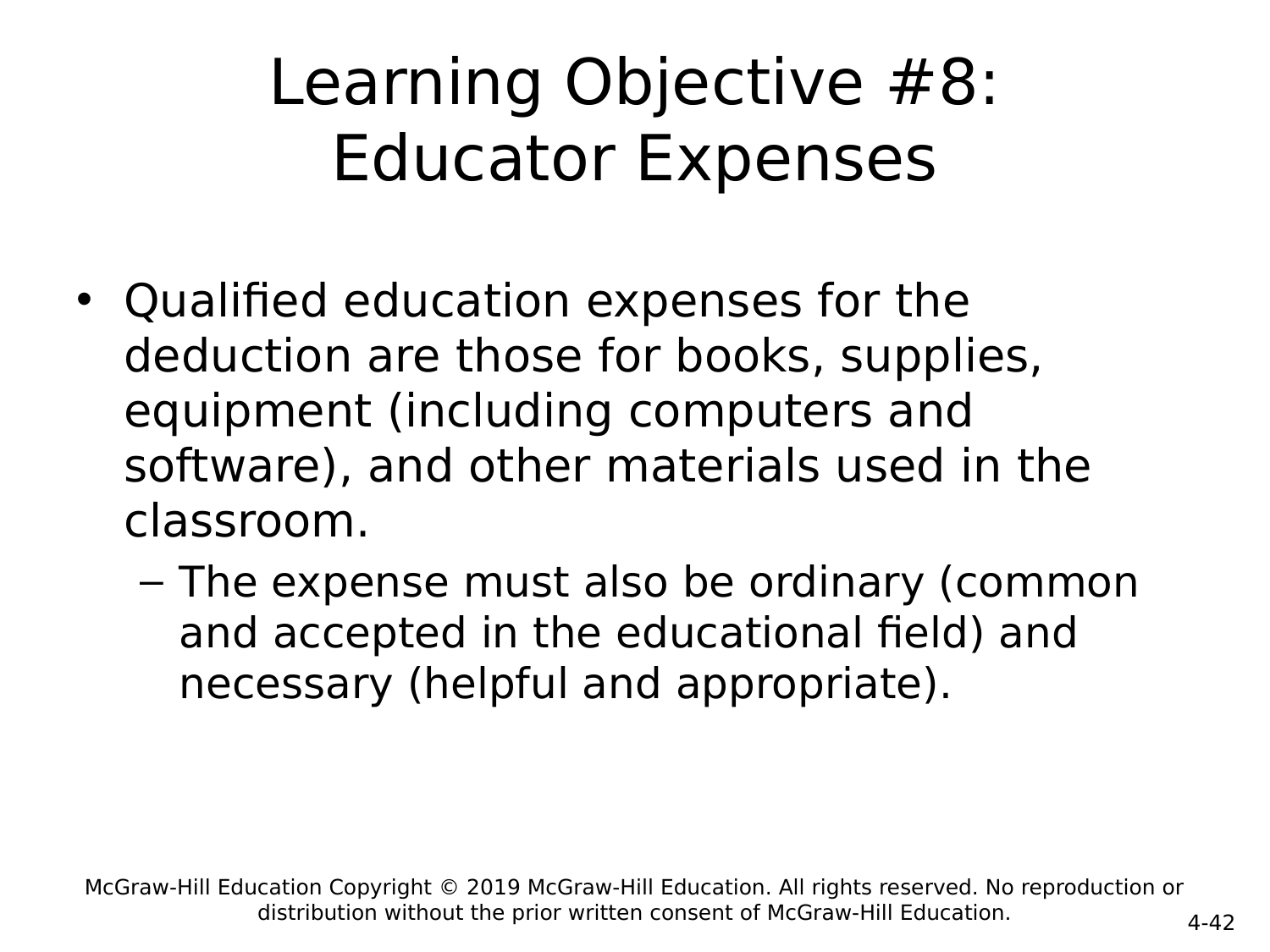

# Learning Objective #8: Educator Expenses
Qualified education expenses for the deduction are those for books, supplies, equipment (including computers and software), and other materials used in the classroom.
The expense must also be ordinary (common and accepted in the educational field) and necessary (helpful and appropriate).
McGraw-Hill Education Copyright © 2019 McGraw-Hill Education. All rights reserved. No reproduction or distribution without the prior written consent of McGraw-Hill Education.
4-42